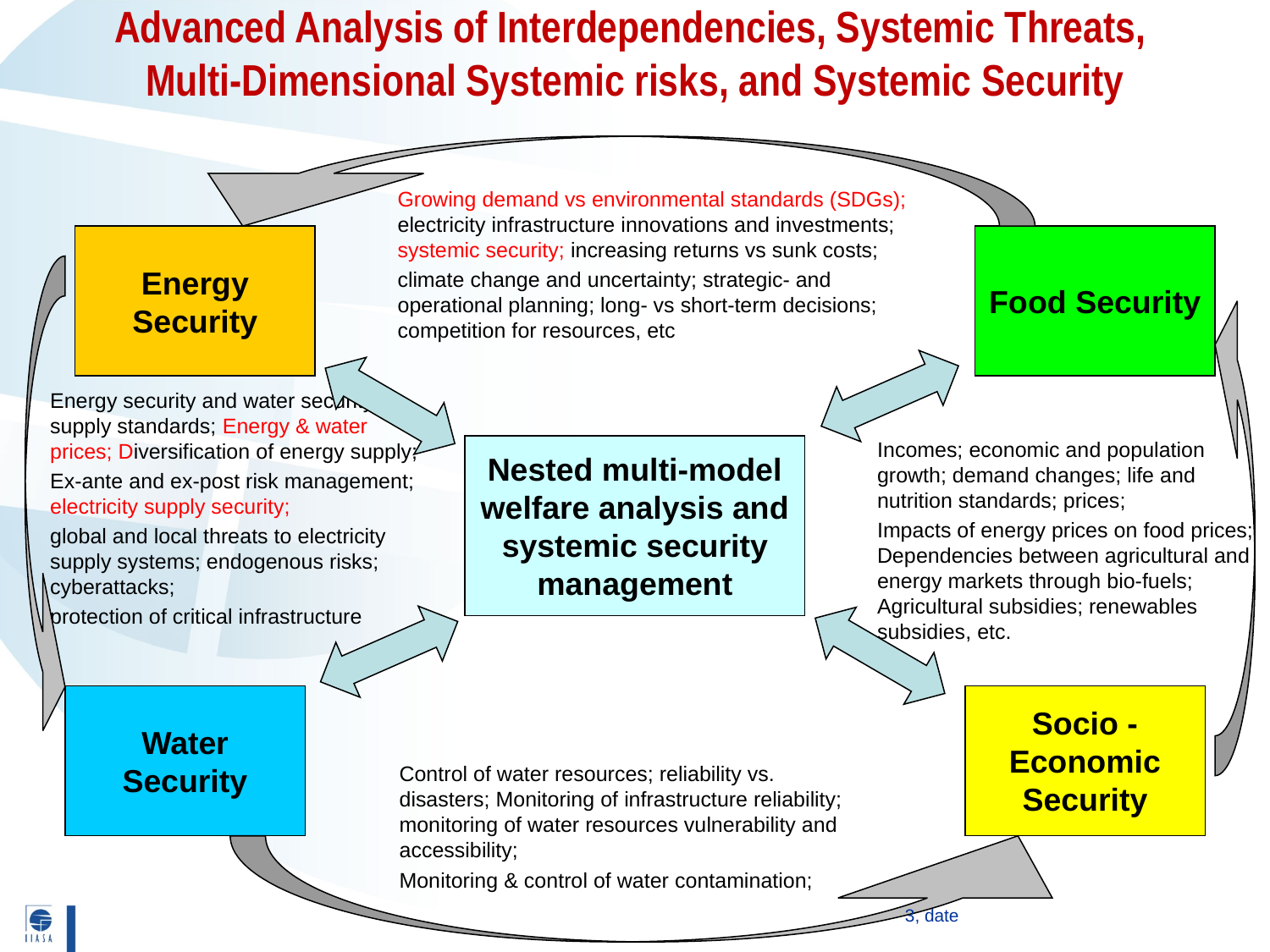

Advanced Analysis of Interdependencies, Systemic Threats,
Multi-Dimensional Systemic risks, and Systemic Security
Growing demand vs environmental standards (SDGs); electricity infrastructure innovations and investments; systemic security; increasing returns vs sunk costs;
climate change and uncertainty; strategic- and operational planning; long- vs short-term decisions; competition for resources, etc
Energy Security
Food Security

Energy security and water security;  supply standards; Energy & water prices; Diversification of energy supply;
Ex-ante and ex-post risk management; electricity supply security;
global and local threats to electricity supply systems; endogenous risks; cyberattacks;
protection of critical infrastructure
Incomes; economic and population growth; demand changes; life and nutrition standards; prices;
Impacts of energy prices on food prices; Dependencies between agricultural and energy markets through bio-fuels; Agricultural subsidies; renewables subsidies, etc.
Nested multi-model welfare analysis and systemic security management

Water Security
Socio -Economic Security
Control of water resources; reliability vs. disasters; Monitoring of infrastructure reliability; monitoring of water resources vulnerability and accessibility;
Monitoring & control of water contamination;
3, date